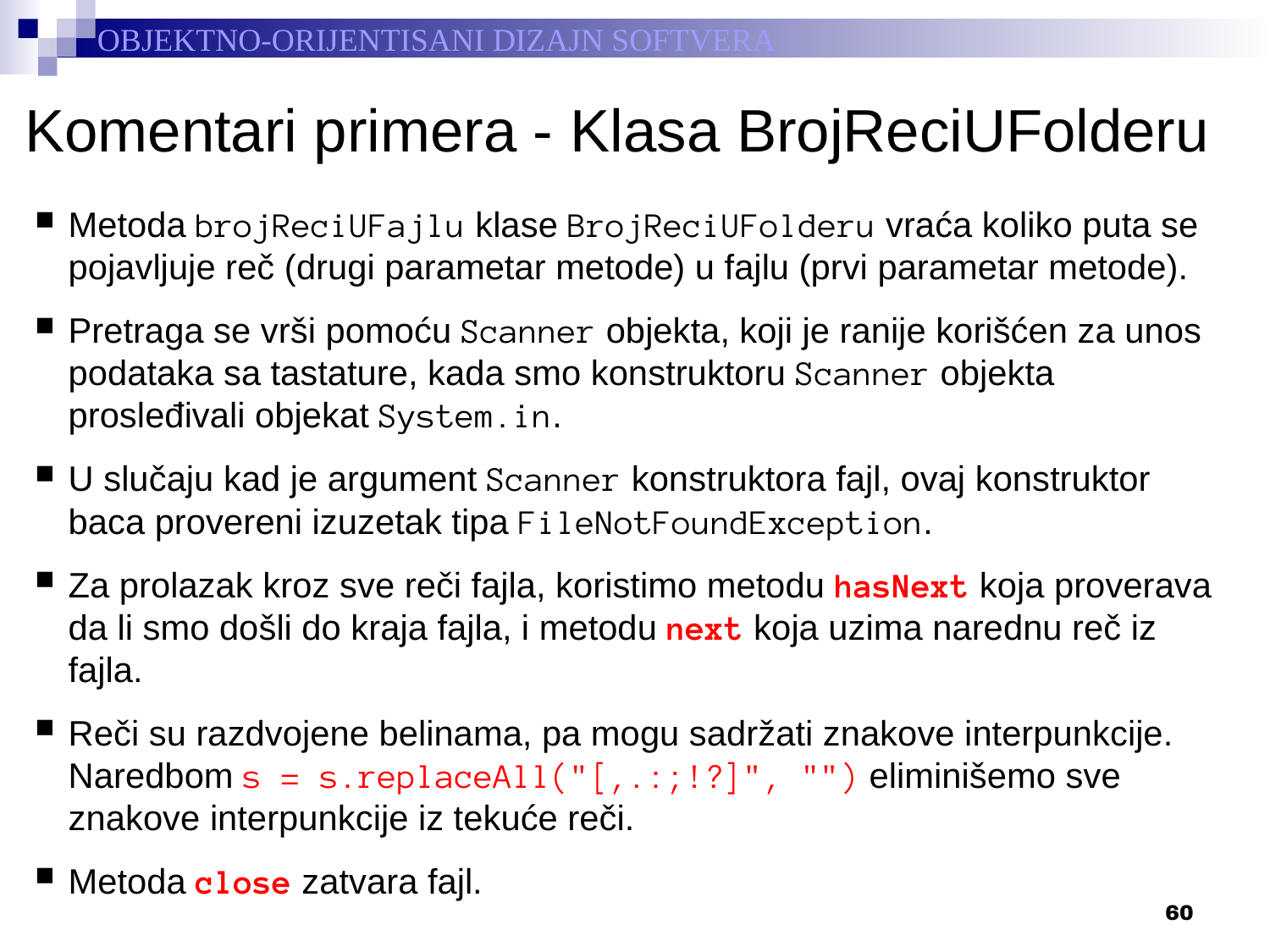

# Komentari primera - Klasa BrojReciUFolderu
Metoda brojReciUFajlu klase BrojReciUFolderu vraća koliko puta se pojavljuje reč (drugi parametar metode) u fajlu (prvi parametar metode).
Pretraga se vrši pomoću Scanner objekta, koji je ranije korišćen za unos podataka sa tastature, kada smo konstruktoru Scanner objekta prosleđivali objekat System.in.
U slučaju kad je argument Scanner konstruktora fajl, ovaj konstruktor baca provereni izuzetak tipa FileNotFoundException.
Za prolazak kroz sve reči fajla, koristimo metodu hasNext koja proverava da li smo došli do kraja fajla, i metodu next koja uzima narednu reč iz fajla.
Reči su razdvojene belinama, pa mogu sadržati znakove interpunkcije. Naredbom s = s.replaceAll("[,.:;!?]", "") eliminišemo sve znakove interpunkcije iz tekuće reči.
Metoda close zatvara fajl.
60